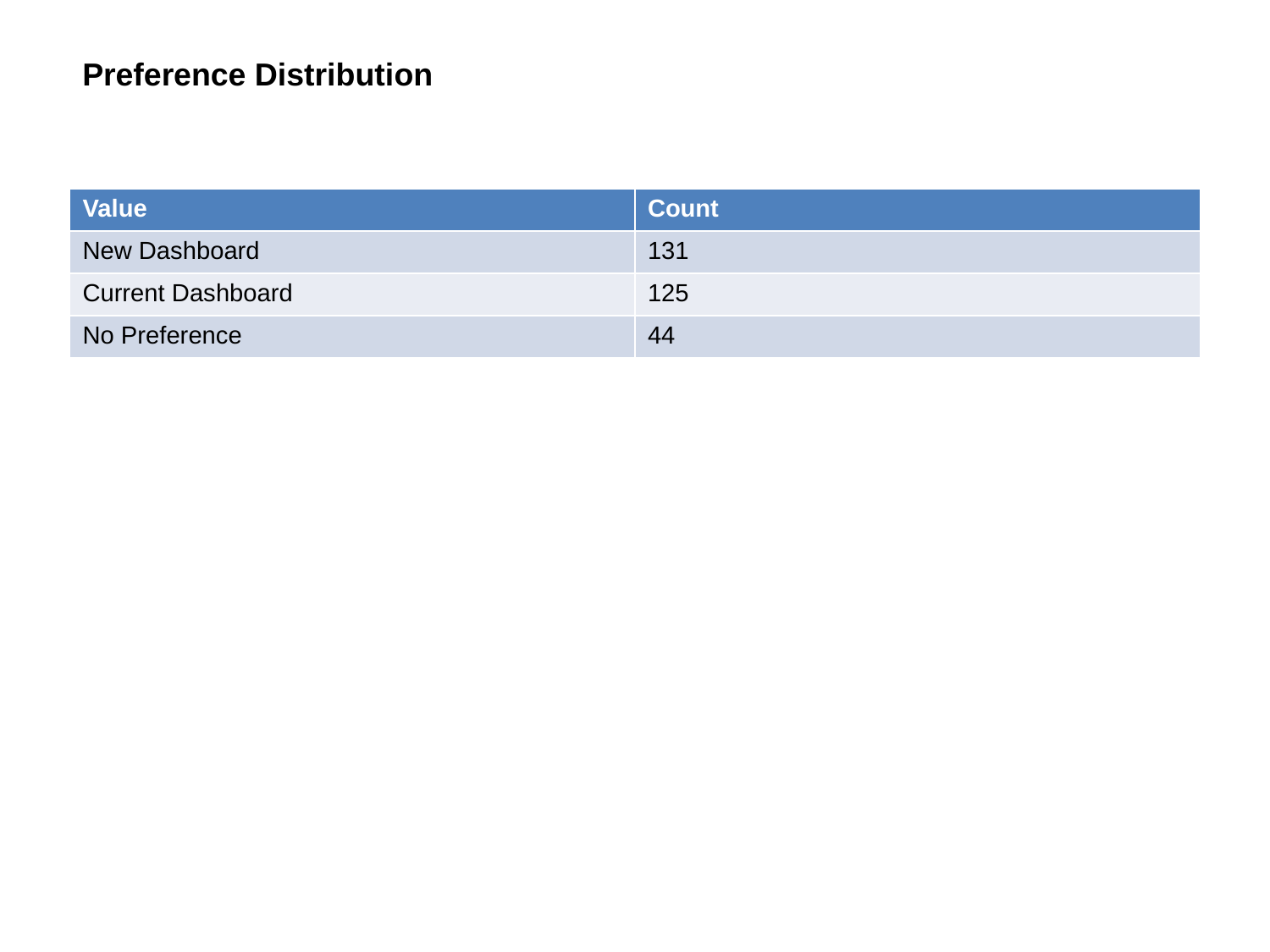

Preference Distribution
| Value | Count |
| --- | --- |
| New Dashboard | 131 |
| Current Dashboard | 125 |
| No Preference | 44 |